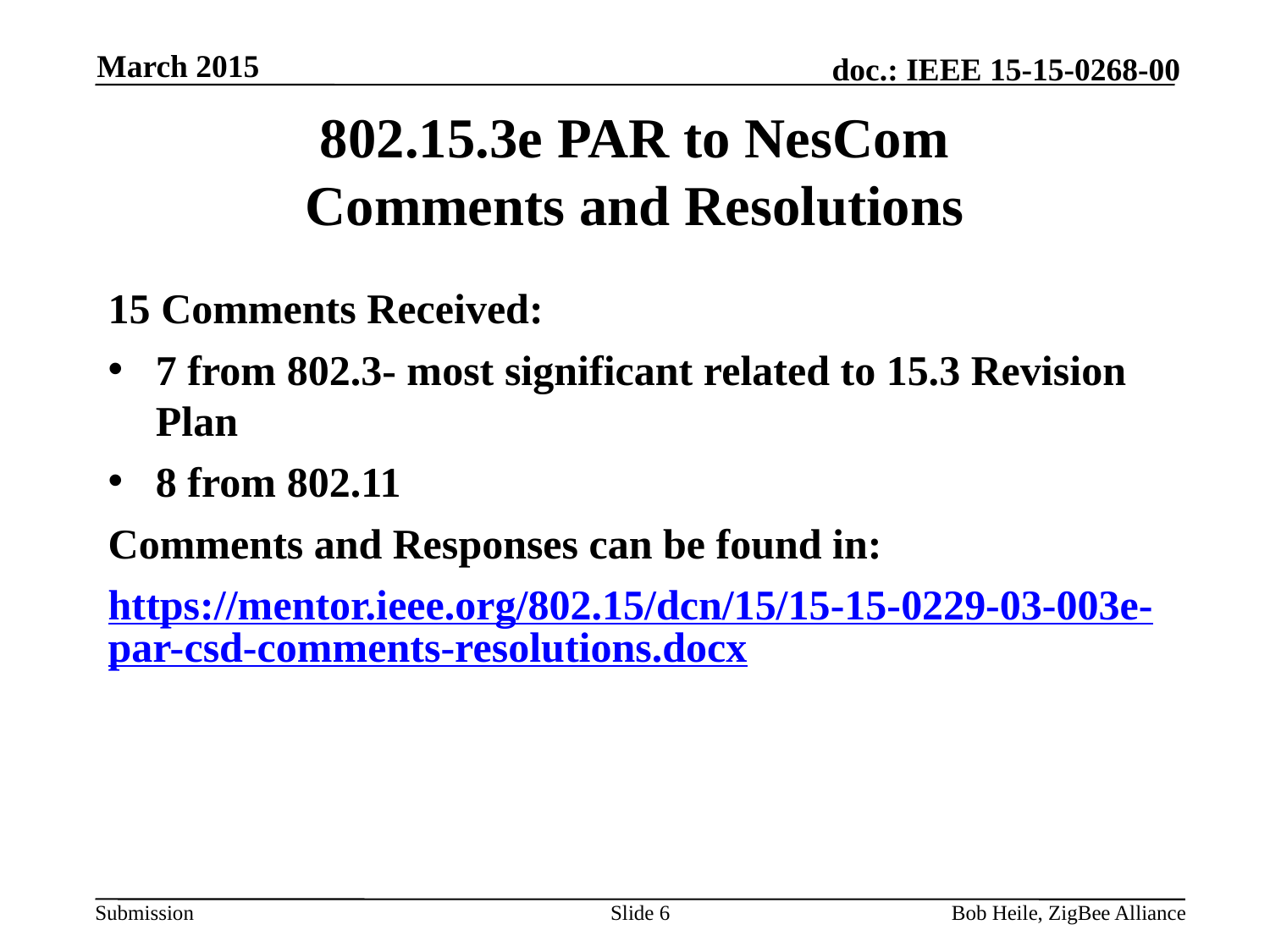

March 2015
# 802.15.3e PAR to NesCom Comments and Resolutions
15 Comments Received:
7 from 802.3- most significant related to 15.3 Revision Plan
8 from 802.11
Comments and Responses can be found in:
https://mentor.ieee.org/802.15/dcn/15/15-15-0229-03-003e-par-csd-comments-resolutions.docx
Slide 6
Bob Heile, ZigBee Alliance